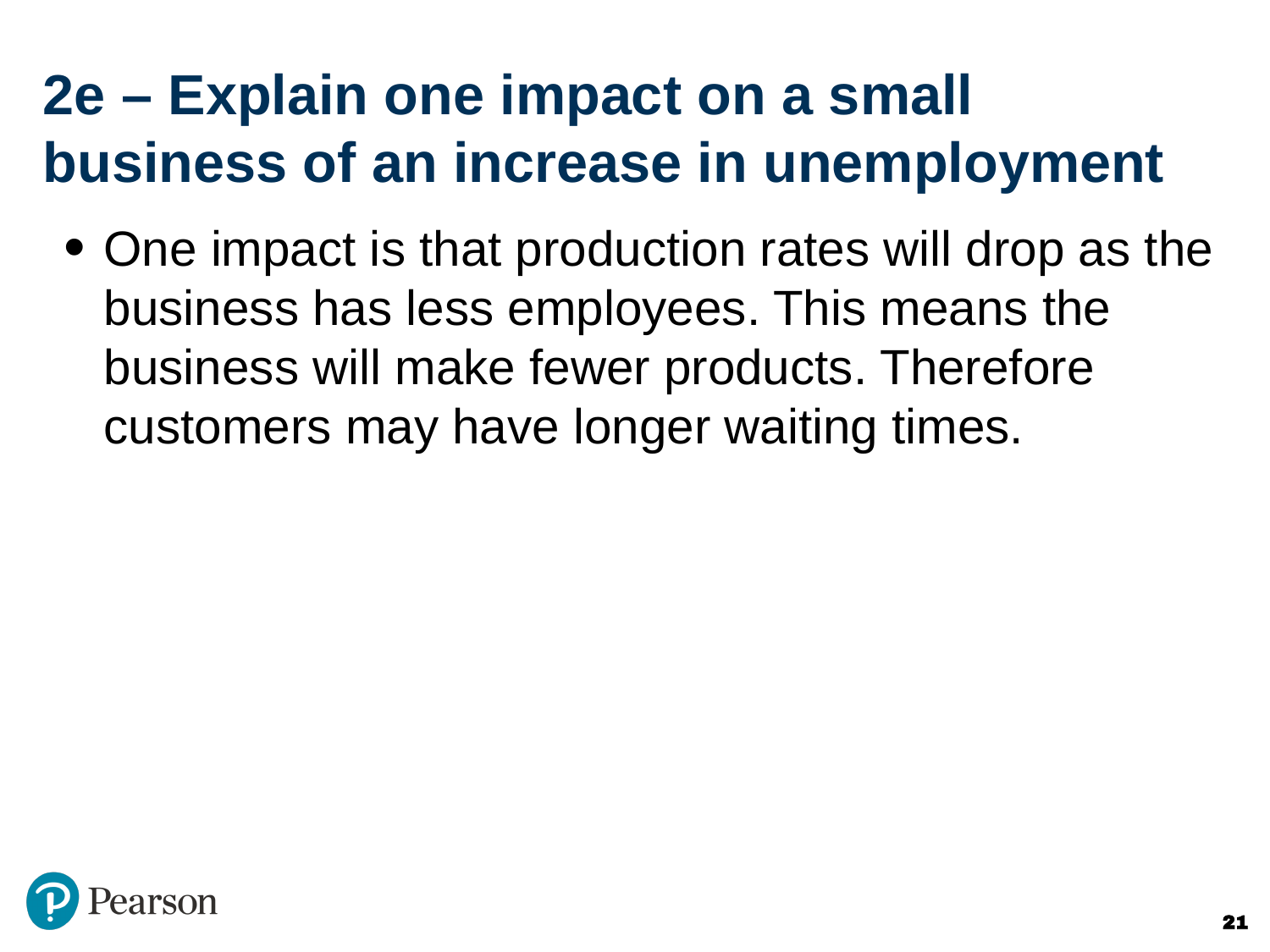

# 2e – Explain one impact on a small business of an increase in unemployment
One impact is that production rates will drop as the business has less employees. This means the business will make fewer products. Therefore customers may have longer waiting times.